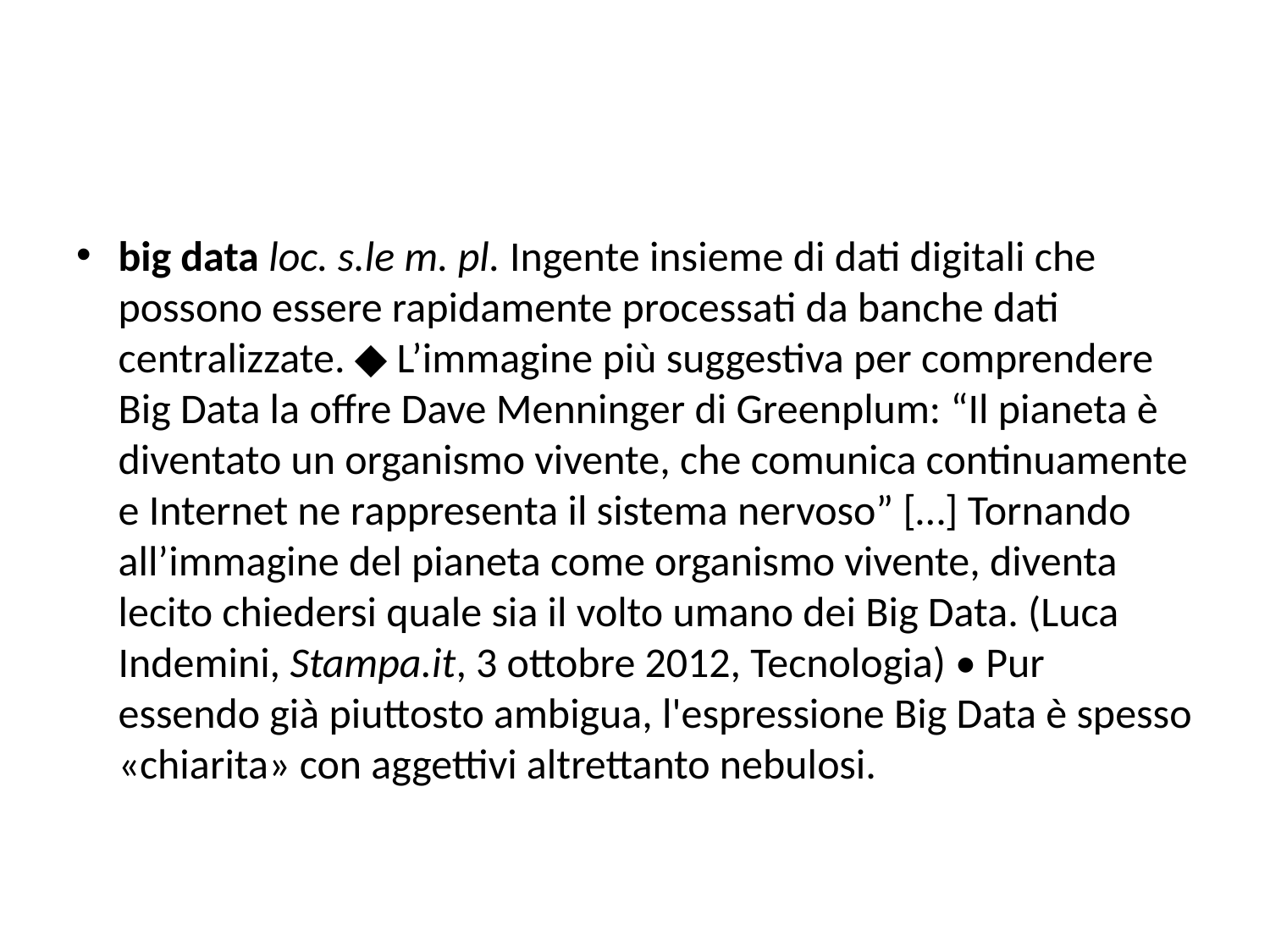

#
big data loc. s.le m. pl. Ingente insieme di dati digitali che possono essere rapidamente processati da banche dati centralizzate. ◆ L’immagine più suggestiva per comprendere Big Data la offre Dave Menninger di Greenplum: “Il pianeta è diventato un organismo vivente, che comunica continuamente e Internet ne rappresenta il sistema nervoso” […] Tornando all’immagine del pianeta come organismo vivente, diventa lecito chiedersi quale sia il volto umano dei Big Data. (Luca Indemini, Stampa.it, 3 ottobre 2012, Tecnologia) • Pur essendo già piuttosto ambigua, l'espressione Big Data è spesso «chiarita» con aggettivi altrettanto nebulosi.